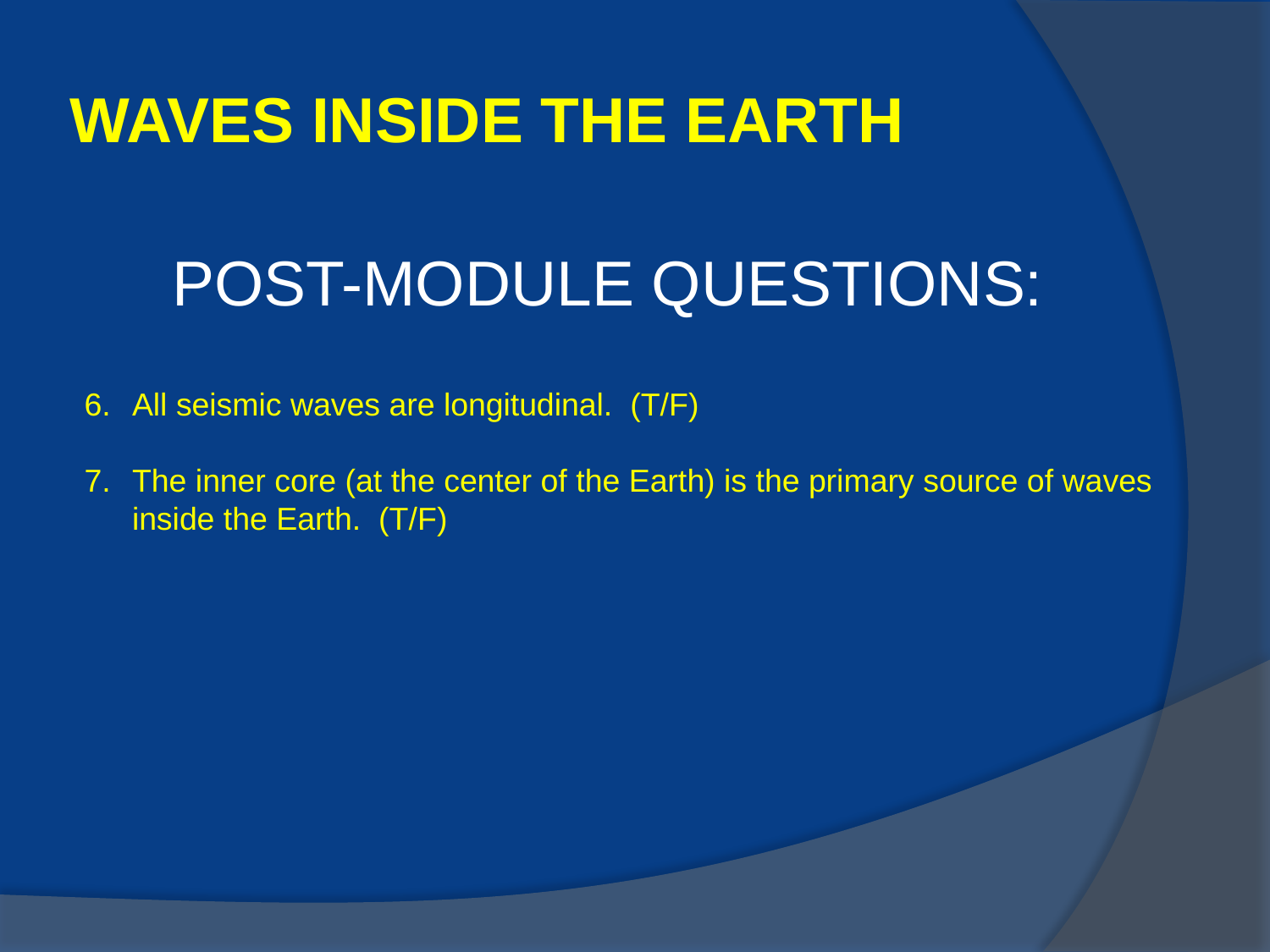

# WAVES INSIDE THE EARTH
     POST-MODULE QUESTIONS:
All seismic waves are longitudinal.  (T/F)

The inner core (at the center of the Earth) is the primary source of waves inside the Earth.  (T/F)